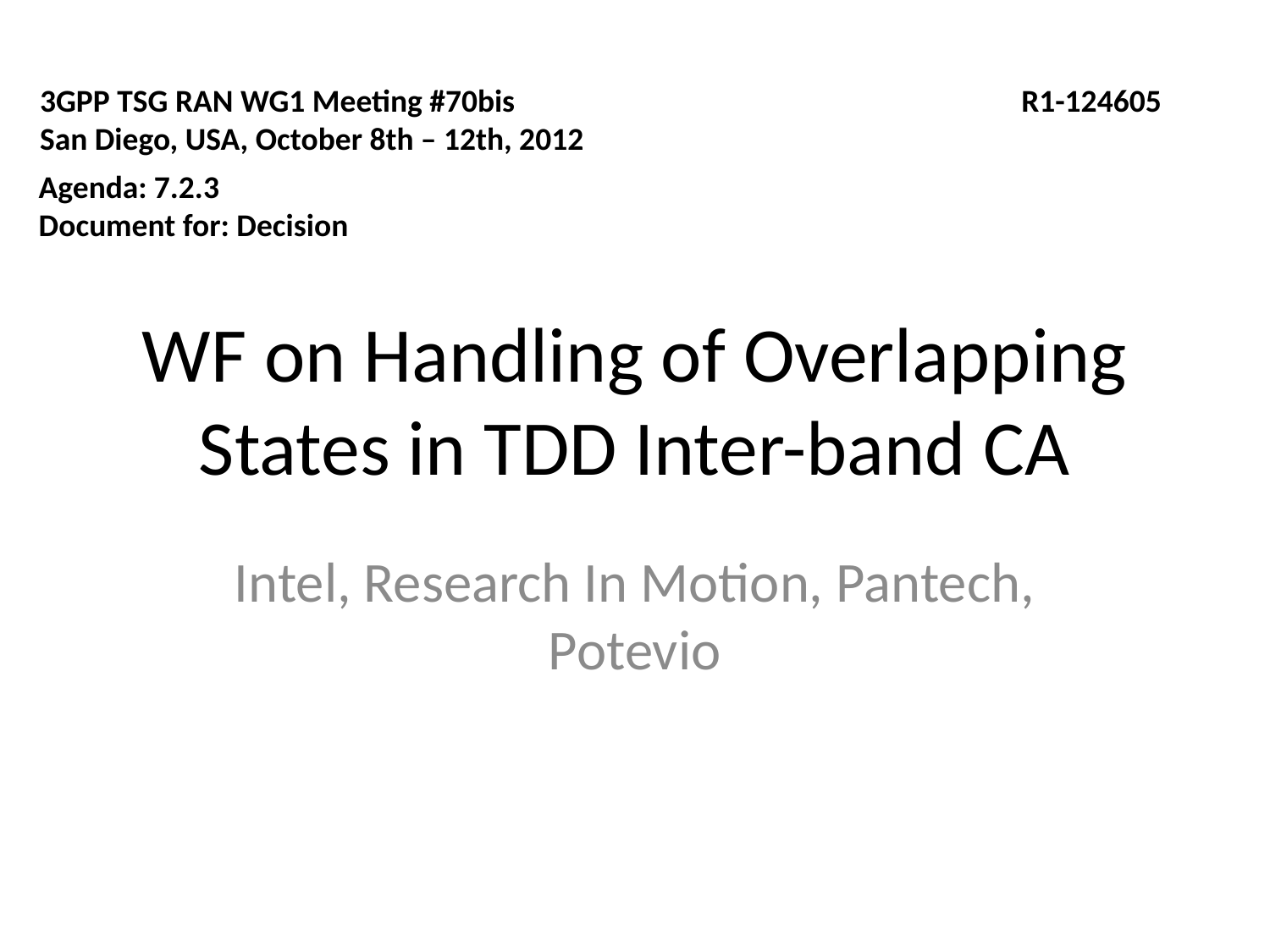

3GPP TSG RAN WG1 Meeting #70bis
San Diego, USA, October 8th – 12th, 2012
R1-124605
Agenda: 7.2.3
Document for: Decision
# WF on Handling of Overlapping States in TDD Inter-band CA
Intel, Research In Motion, Pantech, Potevio